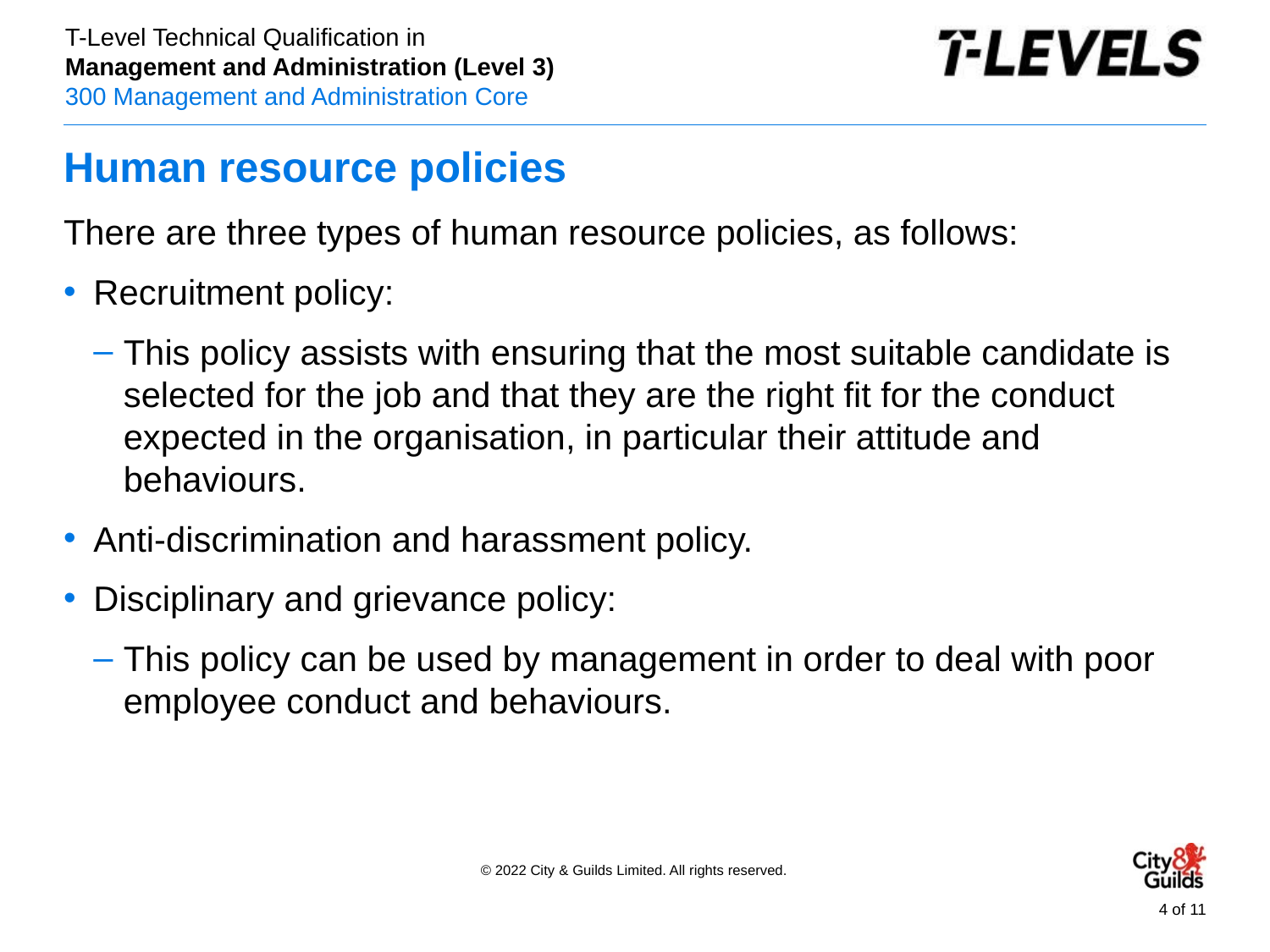

# Human resource policies
There are three types of human resource policies, as follows:
Recruitment policy:
This policy assists with ensuring that the most suitable candidate is selected for the job and that they are the right fit for the conduct expected in the organisation, in particular their attitude and behaviours.
Anti-discrimination and harassment policy.
Disciplinary and grievance policy:
This policy can be used by management in order to deal with poor employee conduct and behaviours.